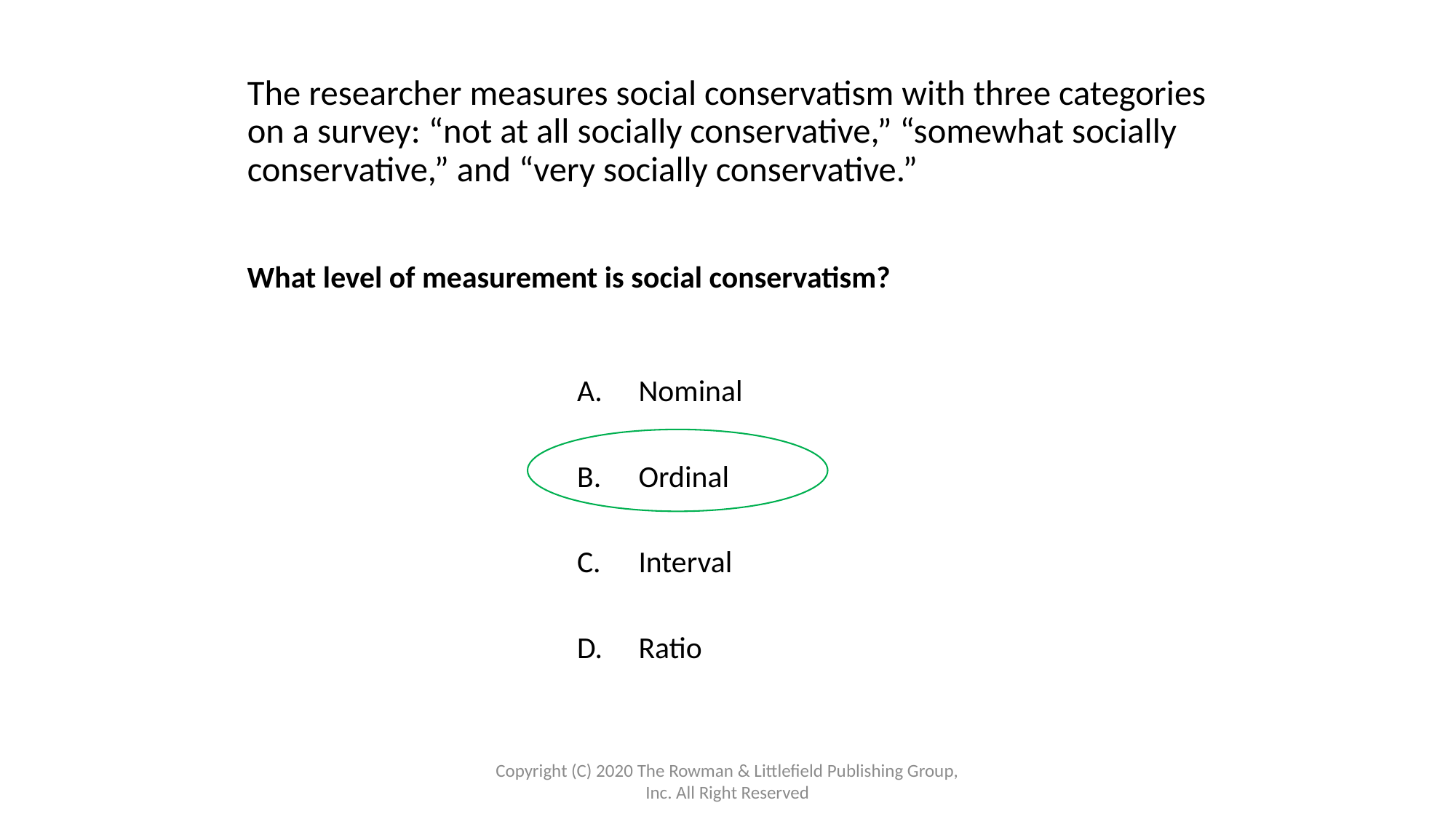

# The researcher measures social conservatism with three categories on a survey: “not at all socially conservative,” “somewhat socially conservative,” and “very socially conservative.”
What level of measurement is social conservatism?
Nominal
Ordinal
Interval
Ratio

Copyright (C) 2020 The Rowman & Littlefield Publishing Group, Inc. All Right Reserved